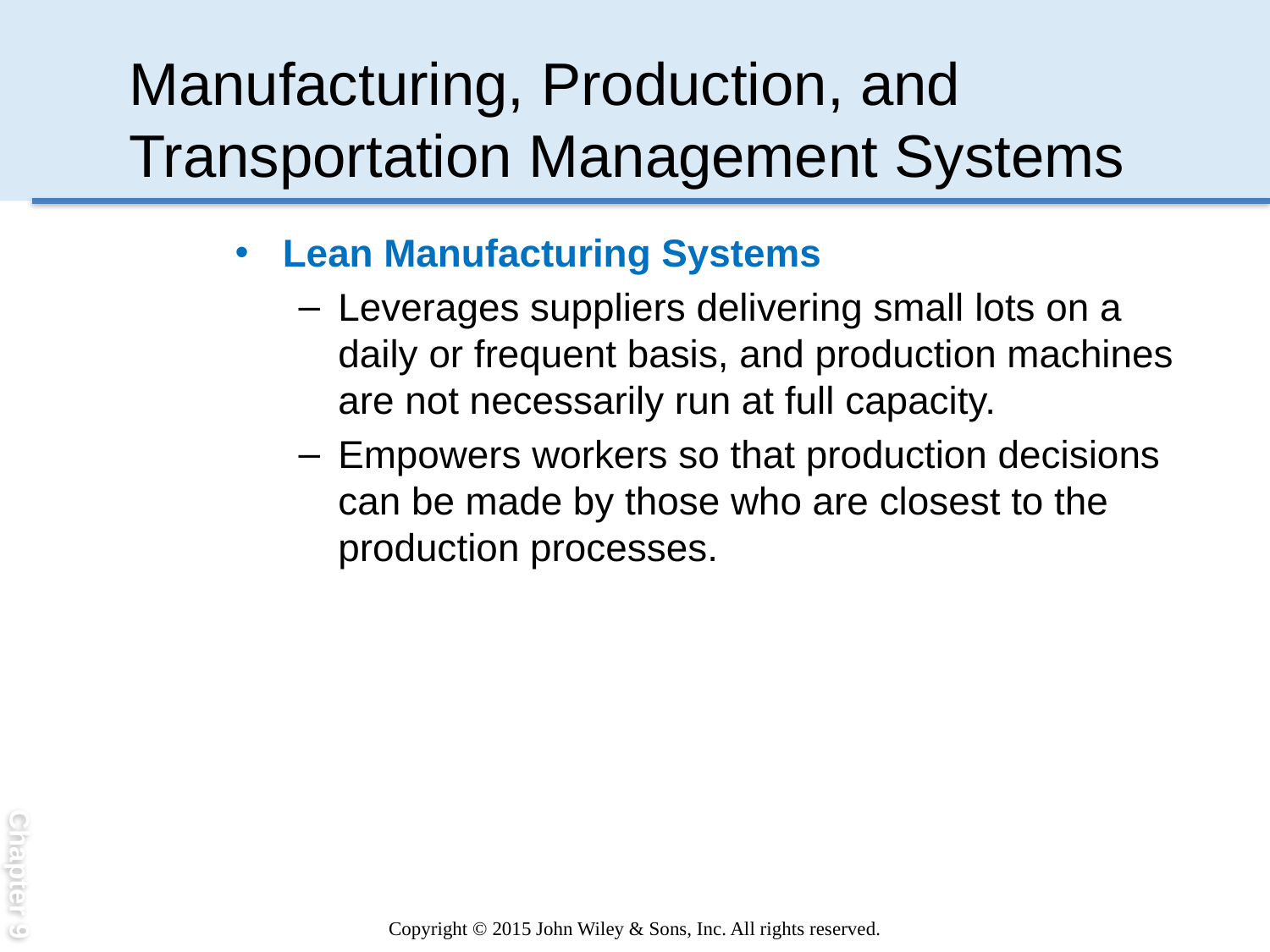

Chapter 9
# Manufacturing, Production, and Transportation Management Systems
Lean Manufacturing Systems
Leverages suppliers delivering small lots on a daily or frequent basis, and production machines are not necessarily run at full capacity.
Empowers workers so that production decisions can be made by those who are closest to the production processes.